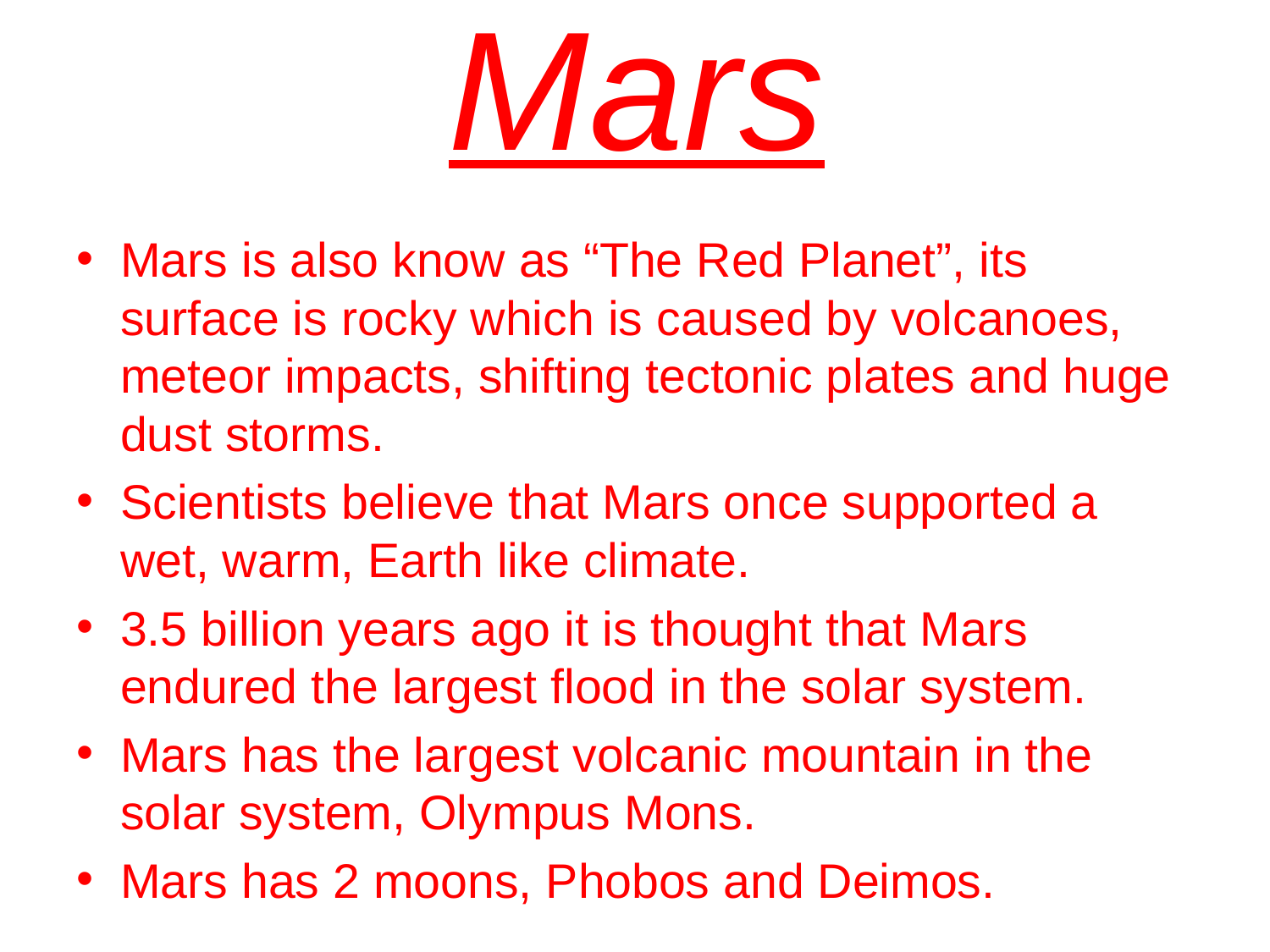

# Mars
Mars is also know as “The Red Planet”, its surface is rocky which is caused by volcanoes, meteor impacts, shifting tectonic plates and huge dust storms.
Scientists believe that Mars once supported a wet, warm, Earth like climate.
3.5 billion years ago it is thought that Mars endured the largest flood in the solar system.
Mars has the largest volcanic mountain in the solar system, Olympus Mons.
Mars has 2 moons, Phobos and Deimos.